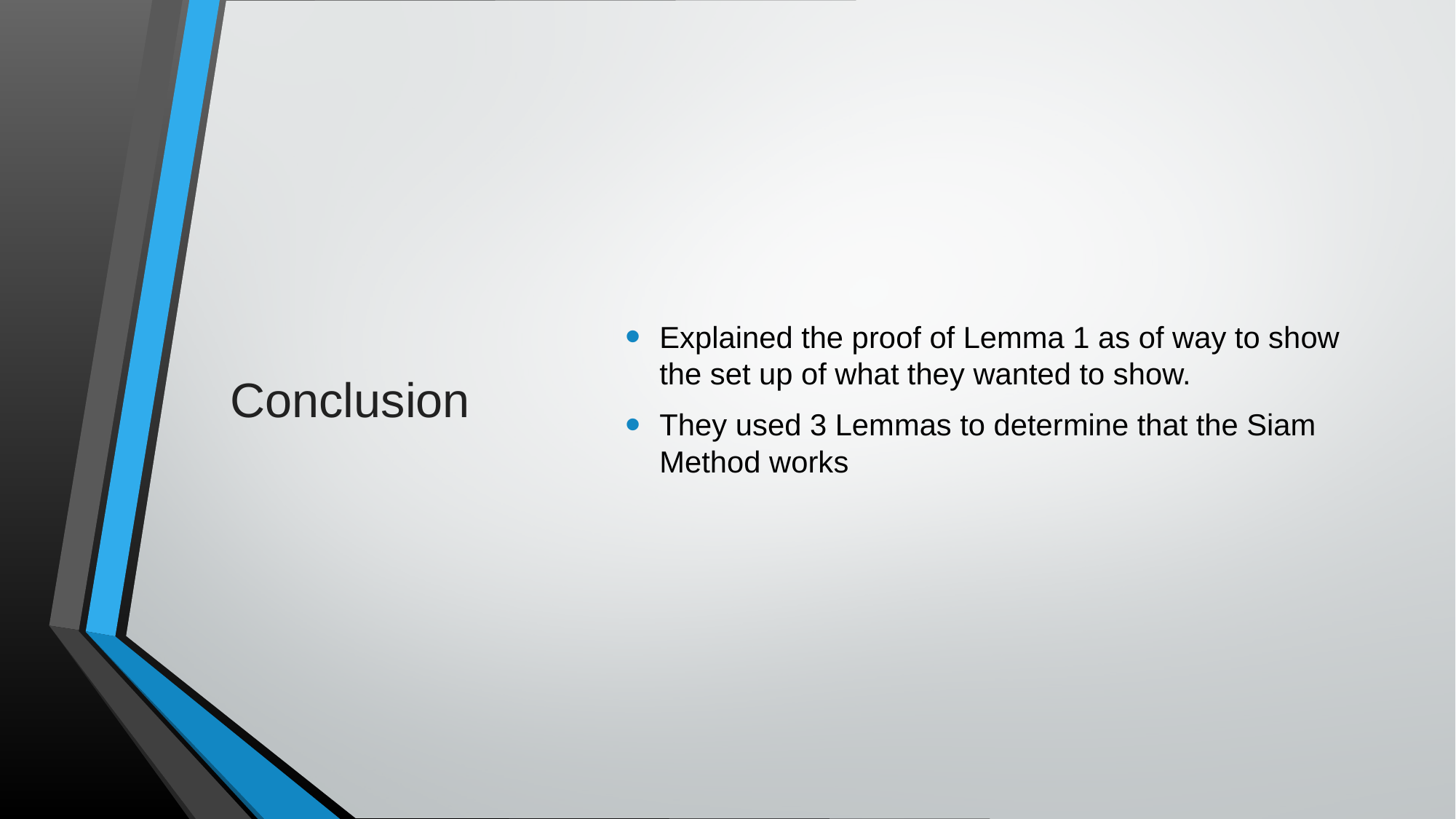

# Conclusion
Explained the proof of Lemma 1 as of way to show the set up of what they wanted to show.
They used 3 Lemmas to determine that the Siam Method works